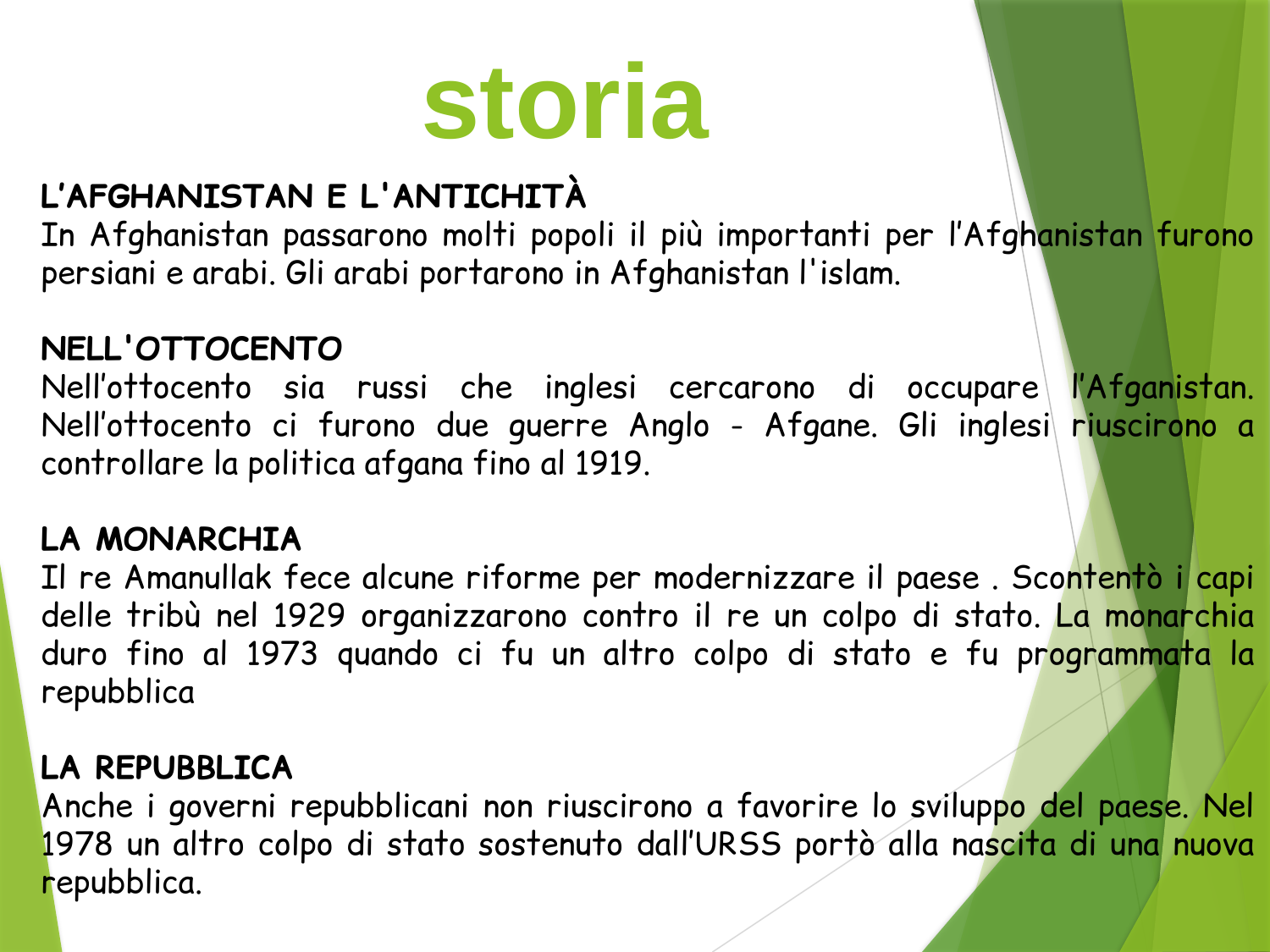

# storia
L’Afghanistan e l'antichità
In Afghanistan passarono molti popoli il più importanti per l’Afghanistan furono persiani e arabi. Gli arabi portarono in Afghanistan l'islam.

Nell'ottocento
Nell’ottocento sia russi che inglesi cercarono di occupare l’Afganistan. Nell’ottocento ci furono due guerre Anglo - Afgane. Gli inglesi riuscirono a controllare la politica afgana fino al 1919.

La monarchia
Il re Amanullak fece alcune riforme per modernizzare il paese . Scontentò i capi delle tribù nel 1929 organizzarono contro il re un colpo di stato. La monarchia duro fino al 1973 quando ci fu un altro colpo di stato e fu programmata la repubblica

LA REPUBBLICA
Anche i governi repubblicani non riuscirono a favorire lo sviluppo del paese. Nel 1978 un altro colpo di stato sostenuto dall’URSS portò alla nascita di una nuova repubblica.